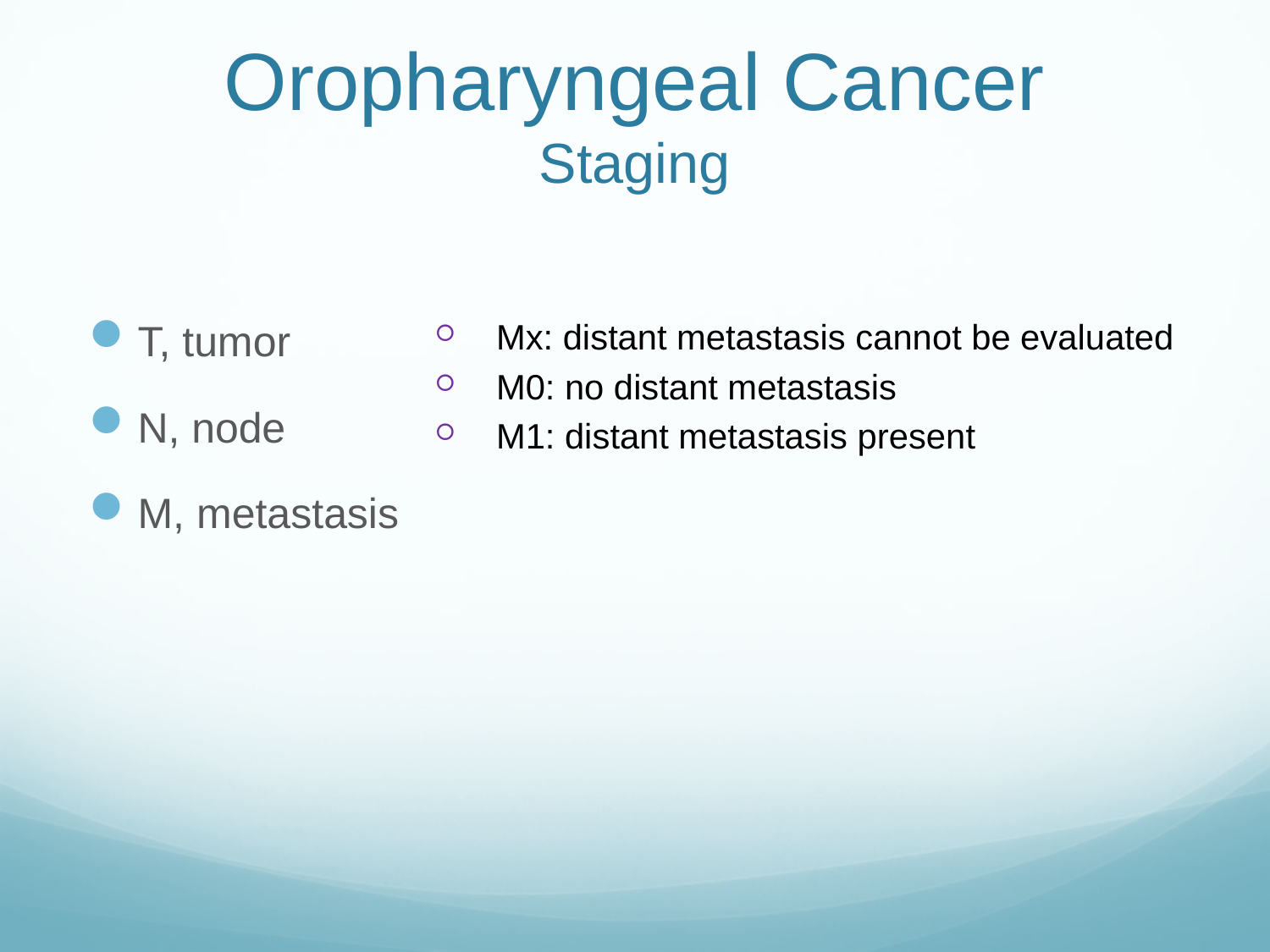

# Oropharyngeal Cancer Staging

T, tumor
N, node
M, metastasis
Mx: distant metastasis cannot be evaluated
M0: no distant metastasis
M1: distant metastasis present